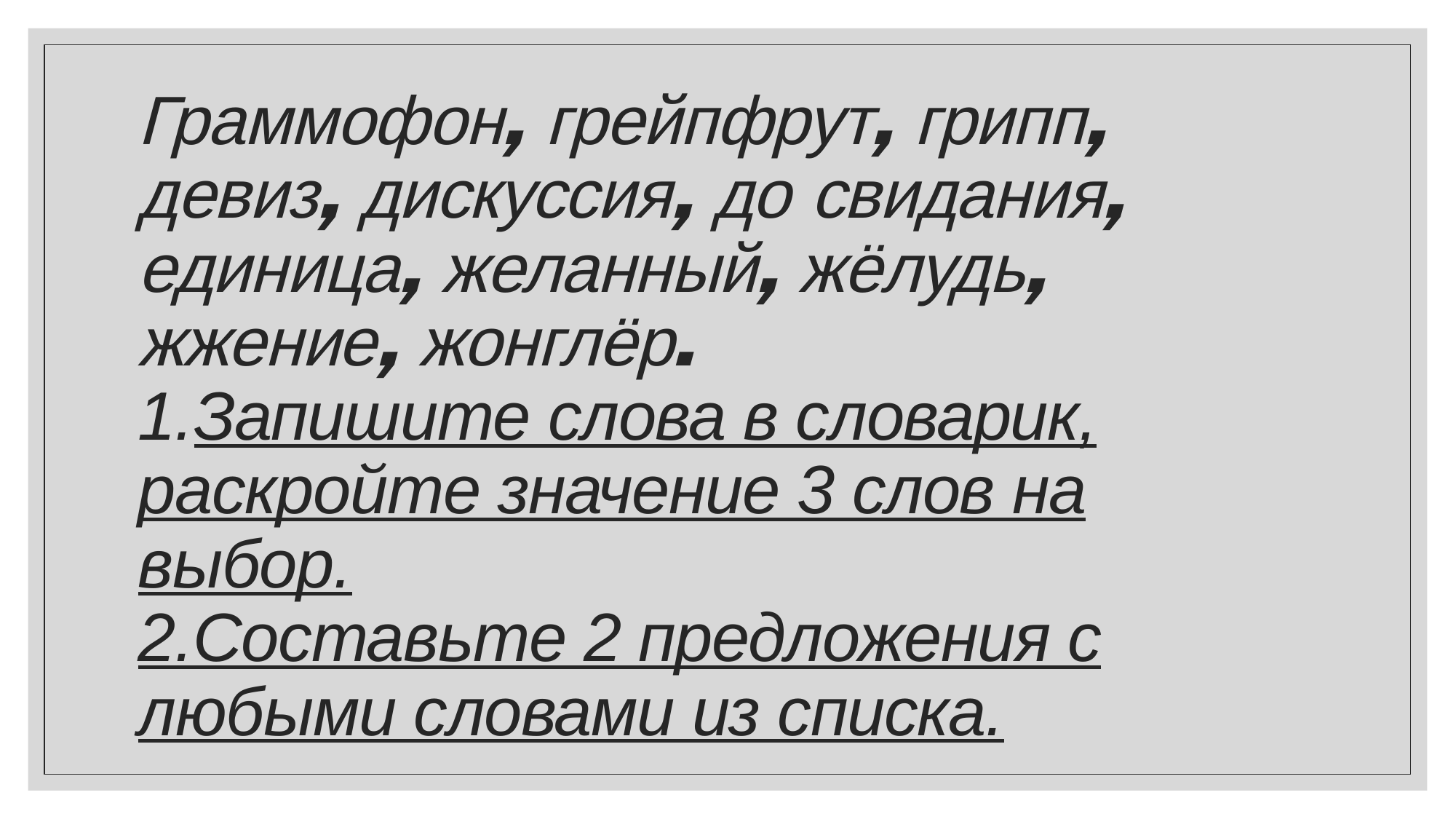

# Граммофон, грейпфрут, грипп, девиз, дискуссия, до свидания, единица, желанный, жёлудь, жжение, жонглёр. 1.Запишите слова в словарик, раскройте значение 3 слов на выбор. 2.Составьте 2 предложения с любыми словами из списка.